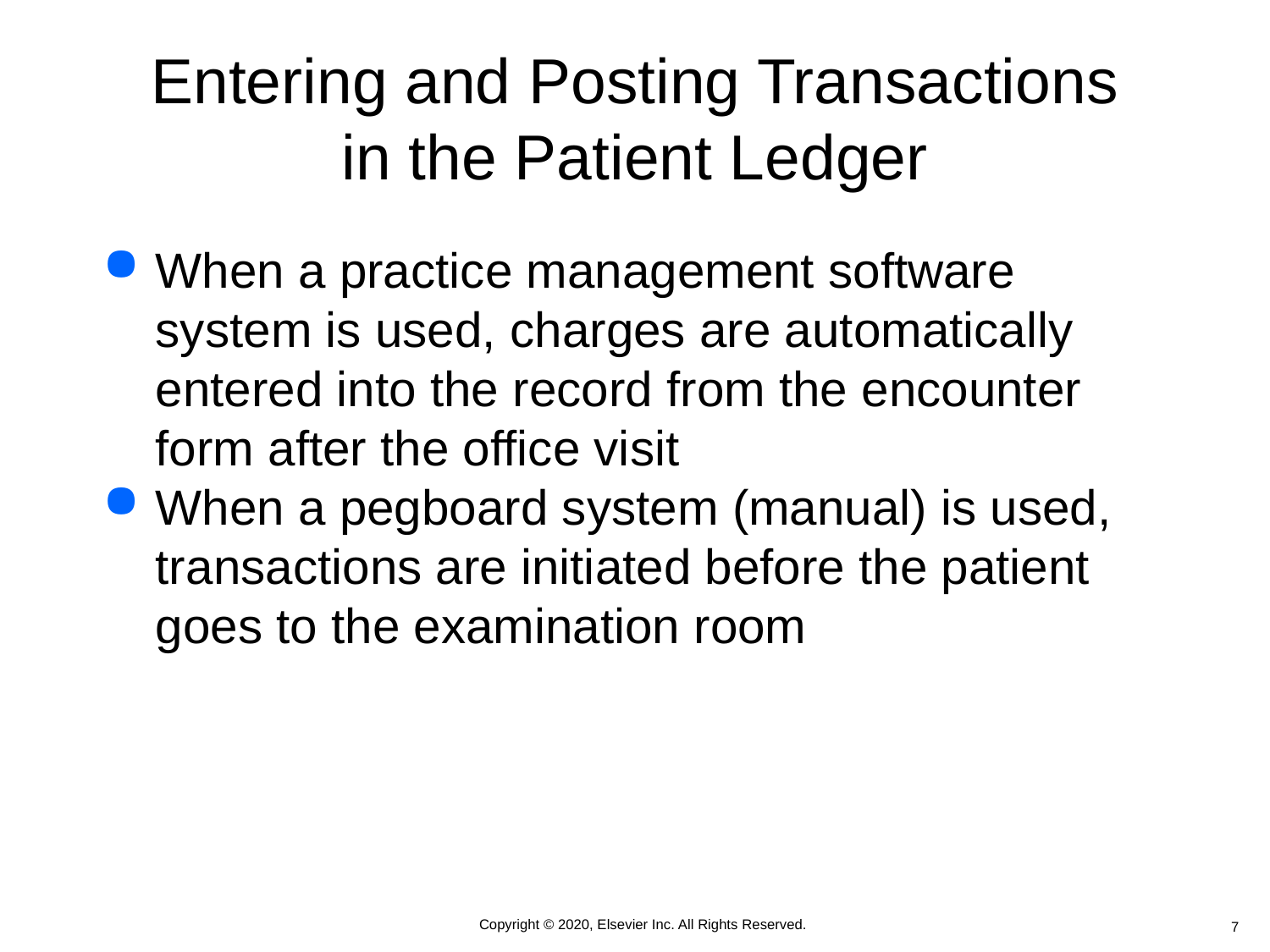

# Entering and Posting Transactions in the Patient Ledger
When a practice management software system is used, charges are automatically  entered into the record from the encounter form after the office visit
When a pegboard system (manual) is used, transactions are initiated before the patient goes to the examination room